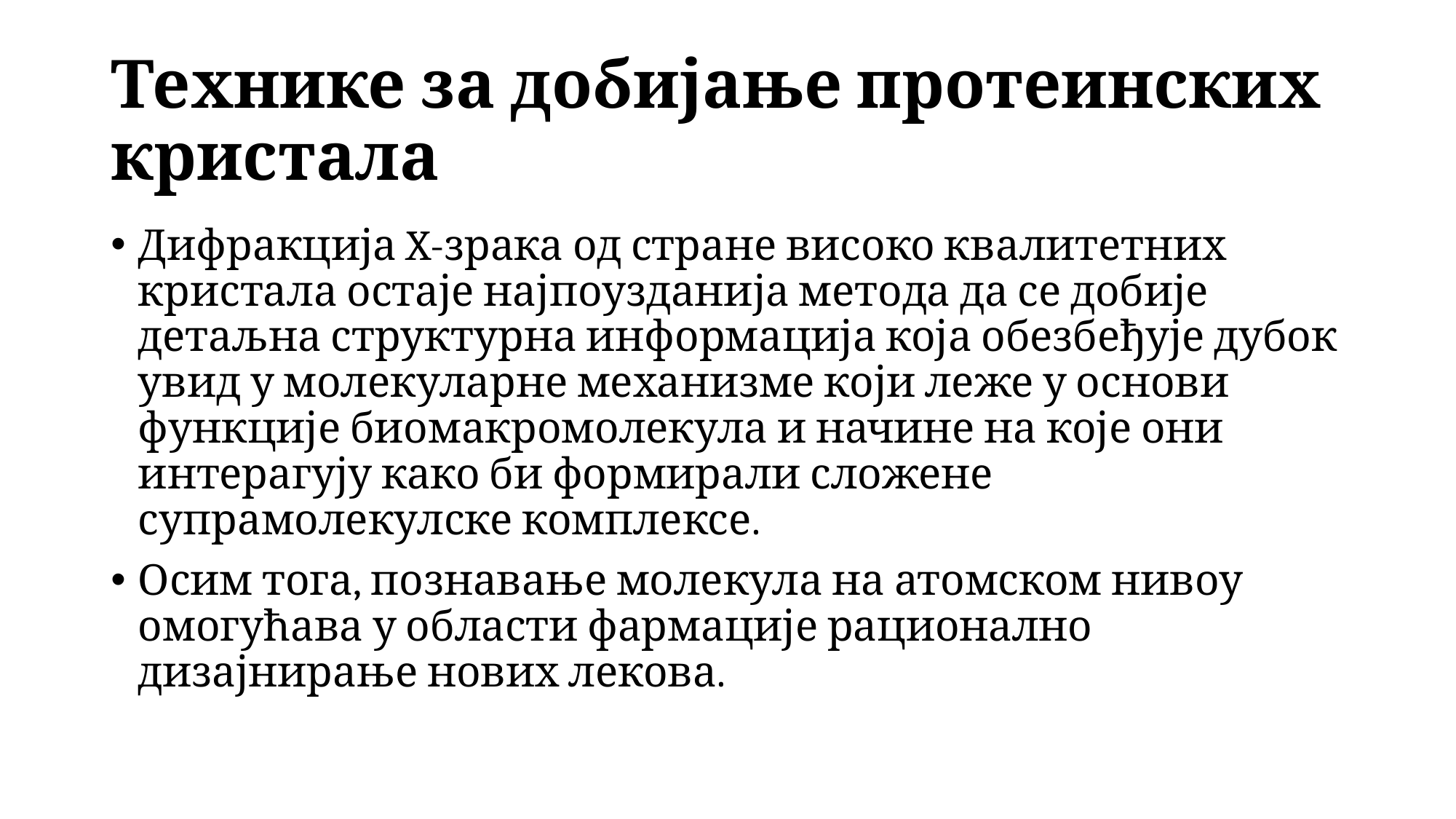

# Технике за добијање протеинских кристала
Дифракција X-зрака од стране високо квалитетних кристала остаје најпоузданија метода да се добије детаљна структурна информација која обезбеђује дубок увид у молекуларне механизме који леже у основи функције биомакромолекула и начине на које они интерагују како би формирали сложене супрамолекулске комплексе.
Осим тога, познавање молекула на атомском нивоу омогућава у области фармације рационално дизајнирање нових лекова.